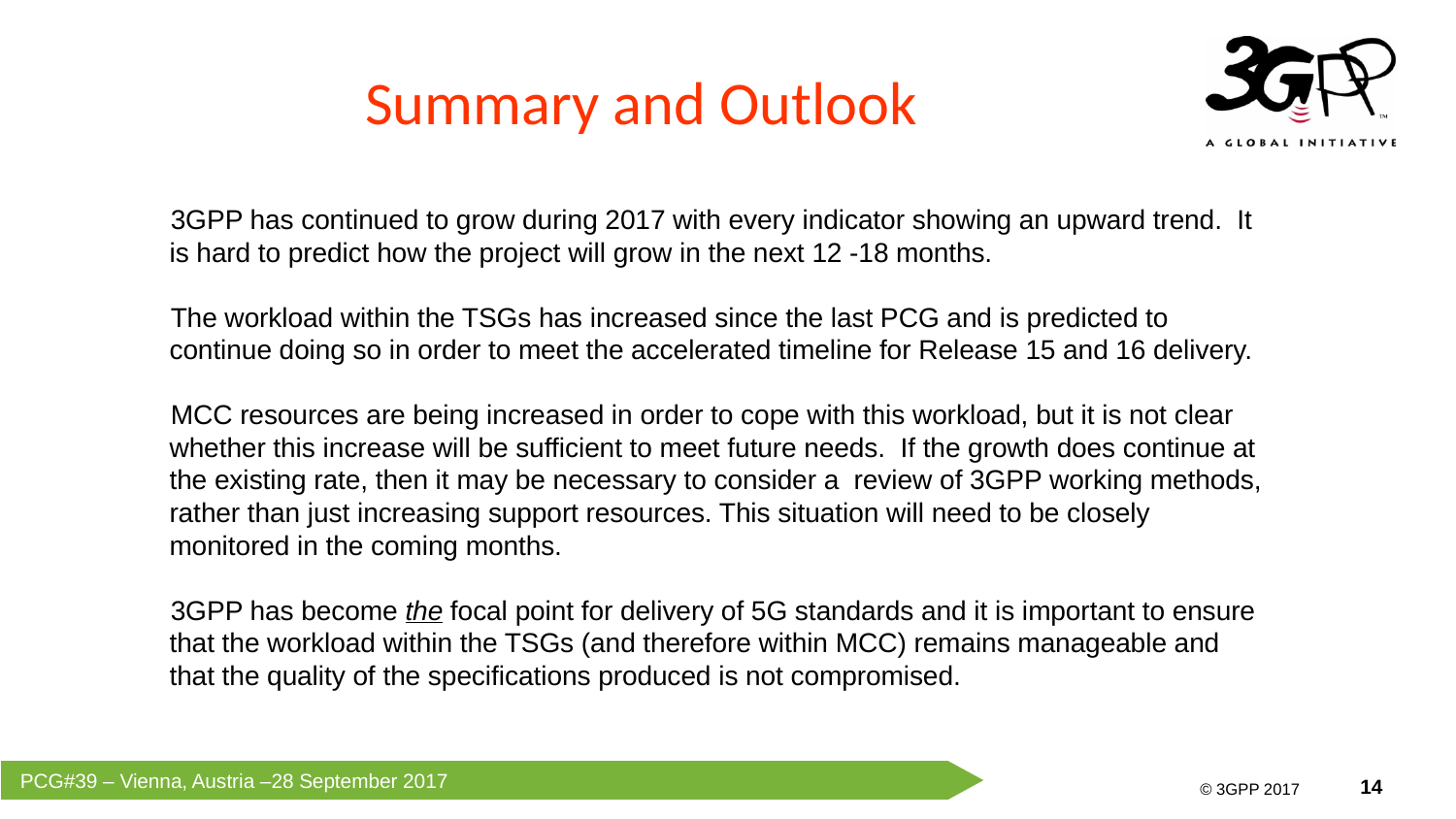

# Summary and Outlook

3GPP has continued to grow during 2017 with every indicator showing an upward trend.  It is hard to predict how the project will grow in the next 12 -18 months.

The workload within the TSGs has increased since the last PCG and is predicted to continue doing so in order to meet the accelerated timeline for Release 15 and 16 delivery.

MCC resources are being increased in order to cope with this workload, but it is not clear whether this increase will be sufficient to meet future needs.  If the growth does continue at the existing rate, then it may be necessary to consider a  review of 3GPP working methods, rather than just increasing support resources. This situation will need to be closely monitored in the coming months.

3GPP has become the focal point for delivery of 5G standards and it is important to ensure that the workload within the TSGs (and therefore within MCC) remains manageable and that the quality of the specifications produced is not compromised.